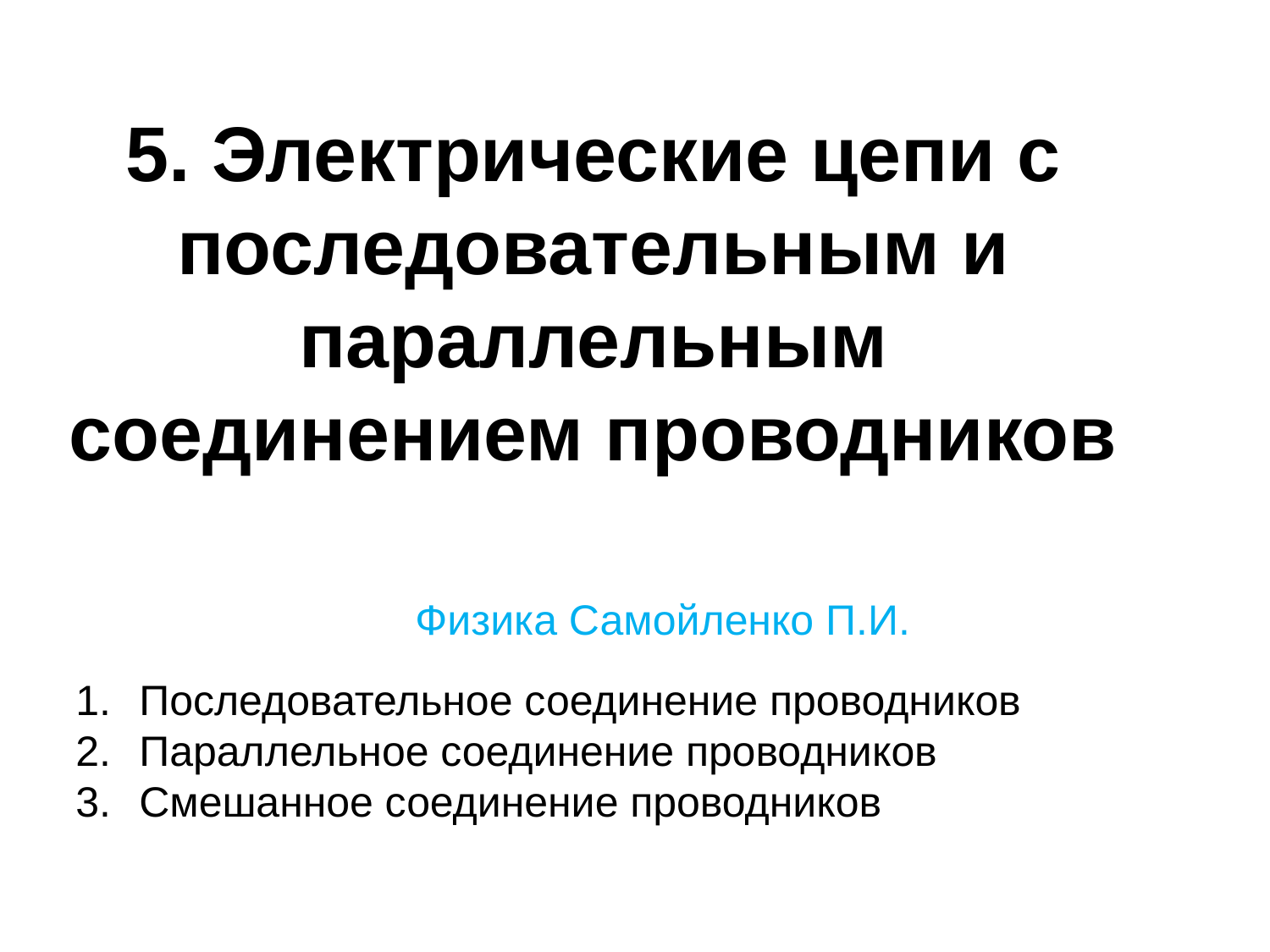

5. Электрические цепи с последовательным и параллельным соединением проводников
Физика Самойленко П.И.
Последовательное соединение проводников
Параллельное соединение проводников
Смешанное соединение проводников